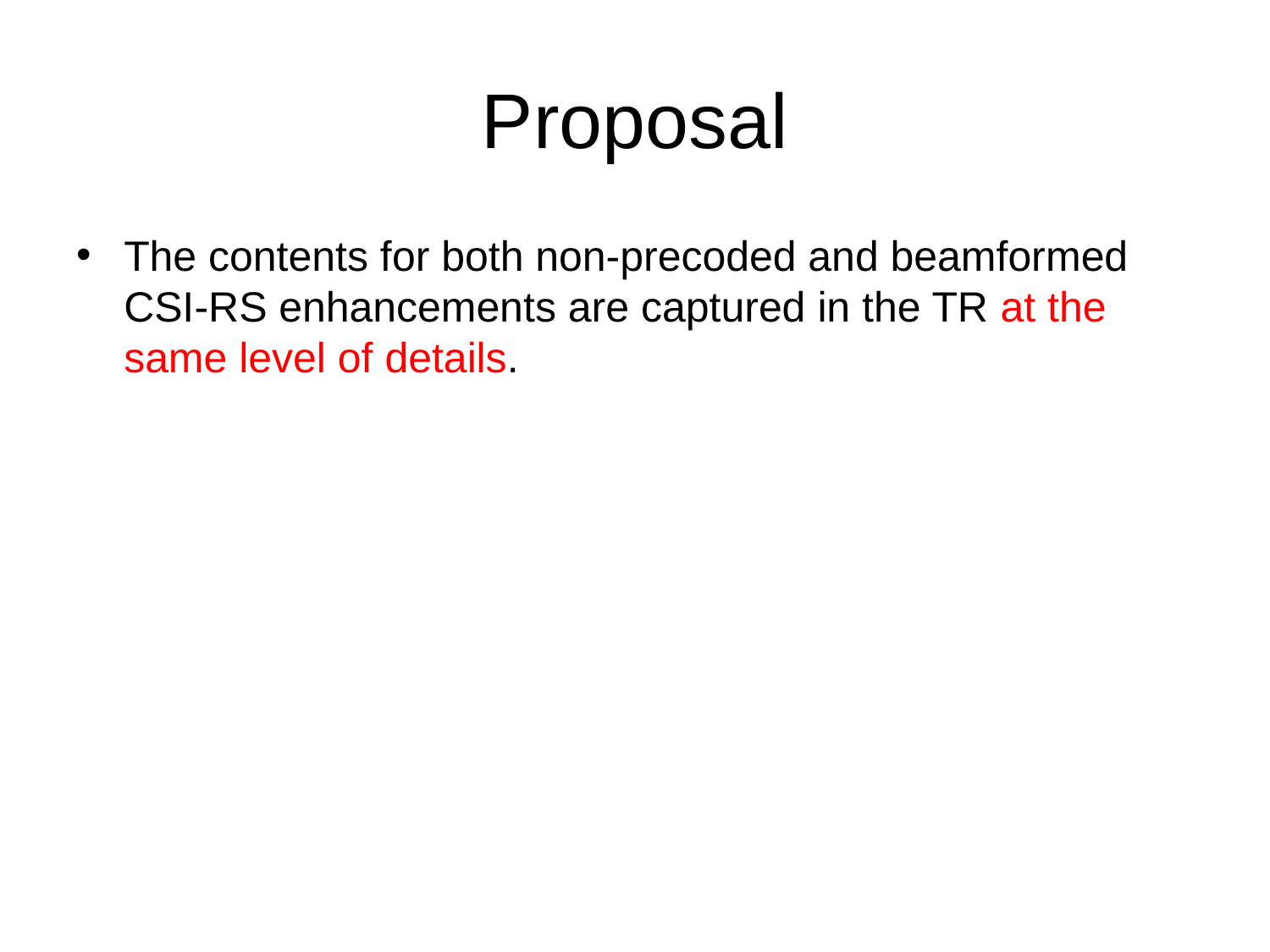

# Proposal
The contents for both non-precoded and beamformed CSI-RS enhancements are captured in the TR at the same level of details.